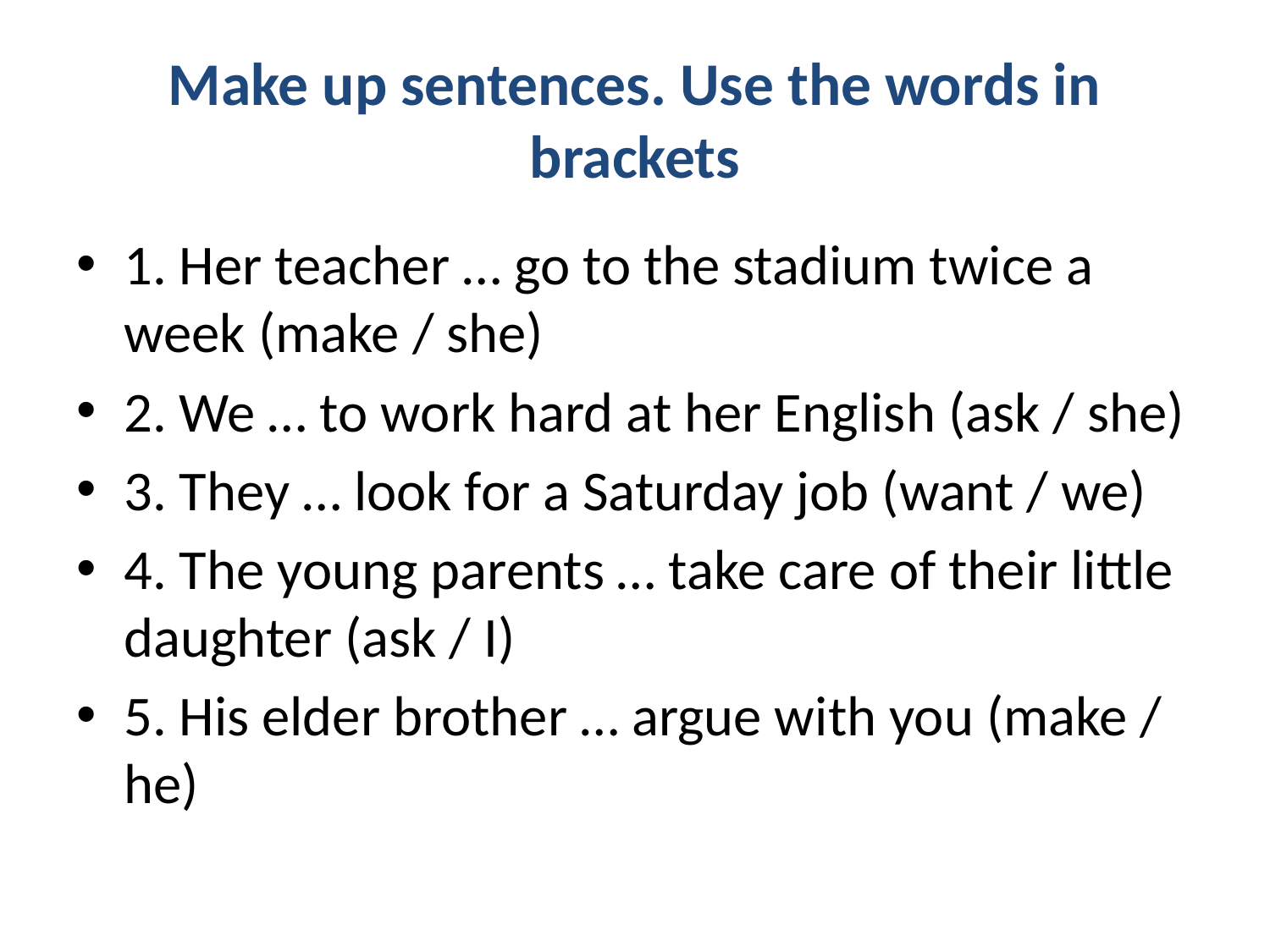

# Make up sentences. Use the words in brackets
1. Her teacher … go to the stadium twice a week (make / she)
2. We … to work hard at her English (ask / she)
3. They … look for a Saturday job (want / we)
4. The young parents … take care of their little daughter (ask / I)
5. His elder brother … argue with you (make / he)